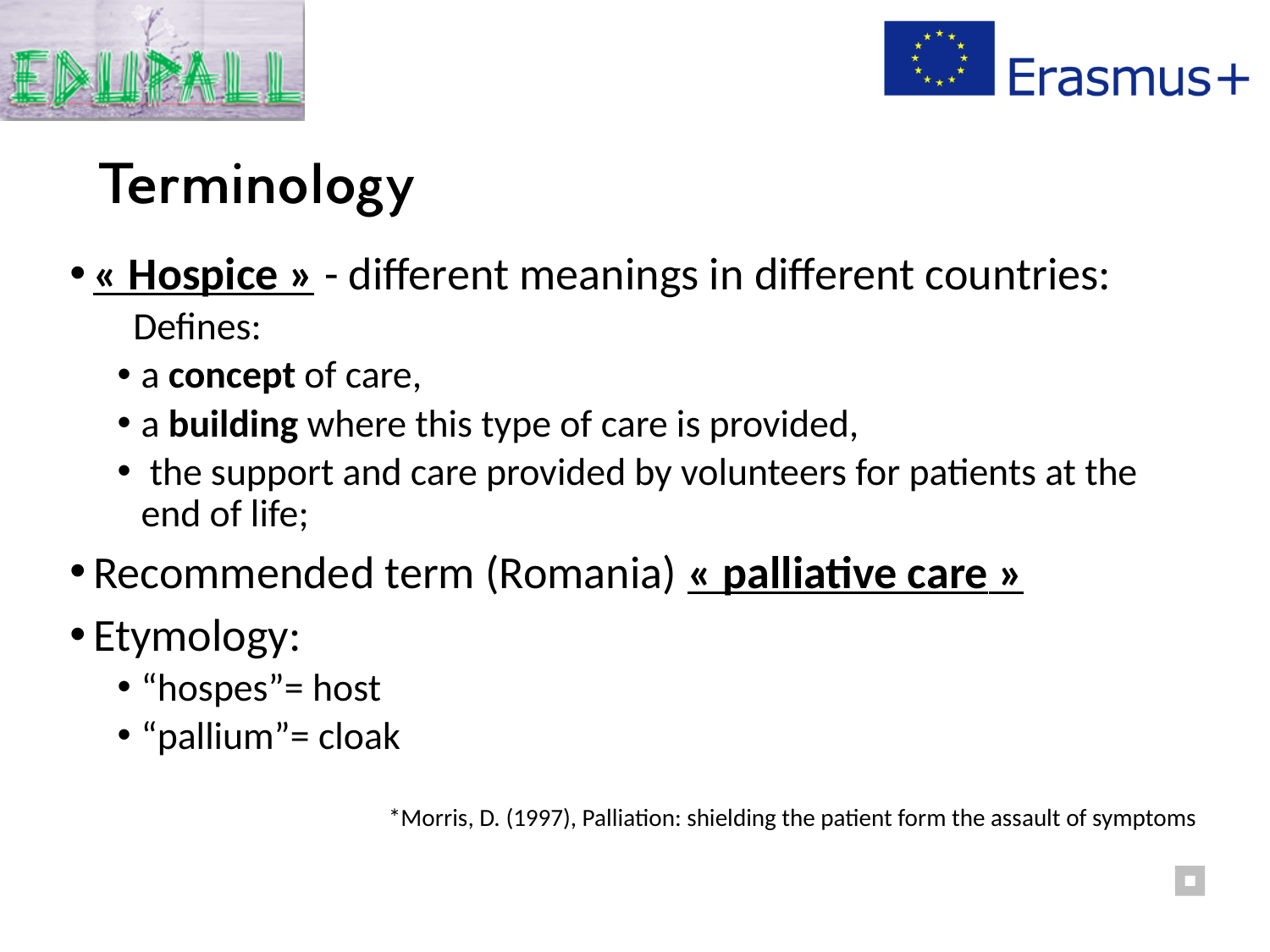

# Terminology
« Hospice » - different meanings in different countries:
Defines:
a concept of care,
a building where this type of care is provided,
 the support and care provided by volunteers for patients at the end of life;
Recommended term (Romania) « palliative care »
Etymology:
“hospes”= host
“pallium”= cloak

*Morris, D. (1997), Palliation: shielding the patient form the assault of symptoms